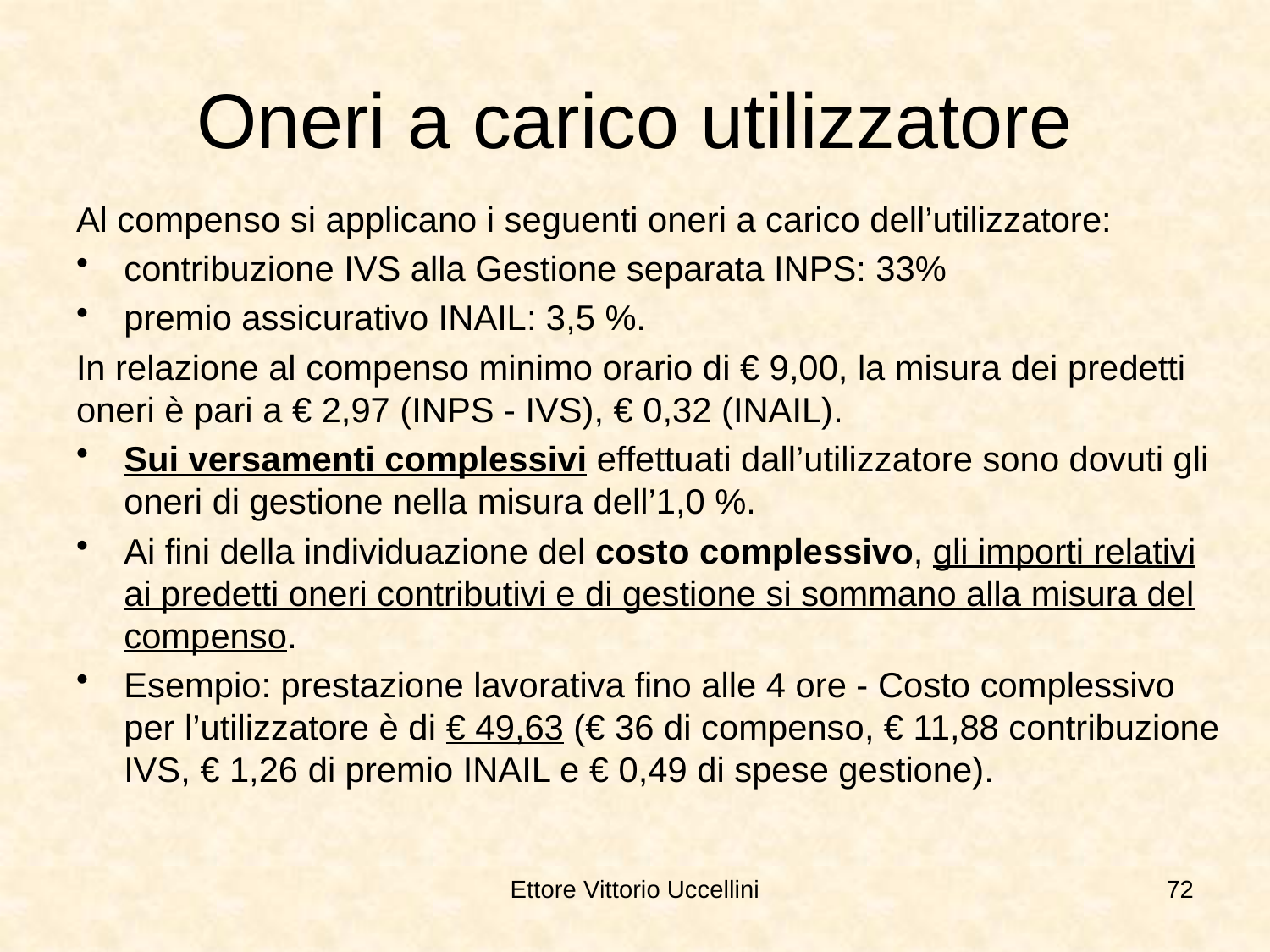

# Oneri a carico utilizzatore
Al compenso si applicano i seguenti oneri a carico dell’utilizzatore:
contribuzione IVS alla Gestione separata INPS: 33%
premio assicurativo INAIL: 3,5 %.
In relazione al compenso minimo orario di € 9,00, la misura dei predetti oneri è pari a € 2,97 (INPS - IVS), € 0,32 (INAIL).
Sui versamenti complessivi effettuati dall’utilizzatore sono dovuti gli oneri di gestione nella misura dell’1,0 %.
Ai fini della individuazione del costo complessivo, gli importi relativi ai predetti oneri contributivi e di gestione si sommano alla misura del compenso.
Esempio: prestazione lavorativa fino alle 4 ore - Costo complessivo per l’utilizzatore è di € 49,63 (€ 36 di compenso, € 11,88 contribuzione IVS, € 1,26 di premio INAIL e € 0,49 di spese gestione).

Ettore Vittorio Uccellini
72